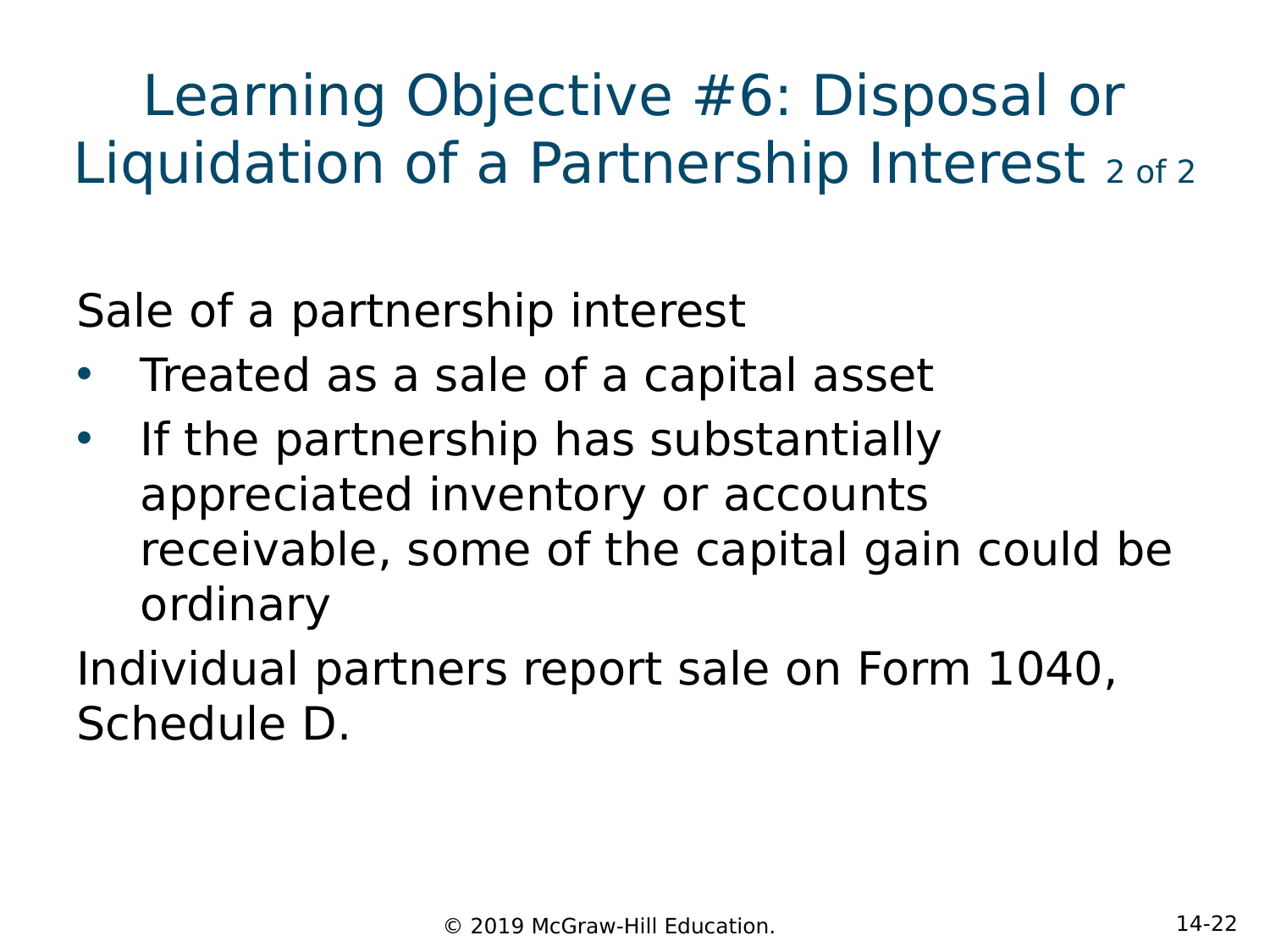

# Learning Objective #6: Disposal or Liquidation of a Partnership Interest 2 of 2
Sale of a partnership interest
Treated as a sale of a capital asset
If the partnership has substantially appreciated inventory or accounts receivable, some of the capital gain could be ordinary
Individual partners report sale on Form 1040, Schedule D.